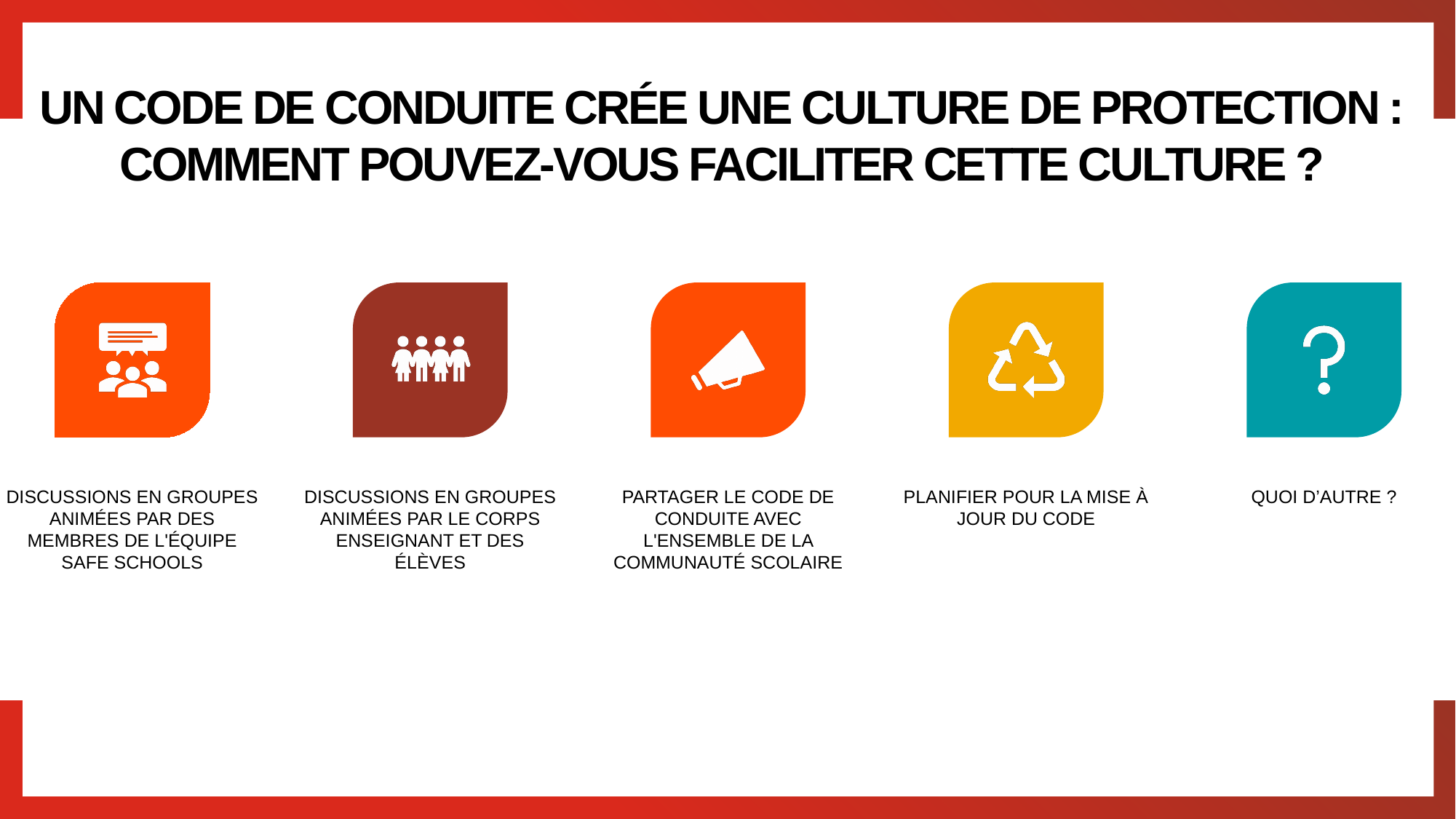

# Un code de conduite crée une culture de protection : Comment pouvez-vous faciliter cette culture ?
Discussions en groupes animées par des membres de l'équipe Safe Schools
Discussions en groupes animées par le corps enseignant et des élèves
partager le Code de conduite avec l'ensemble de la communauté scolaire
Planifier pour la mise à jour du code
Quoi d’autre ?